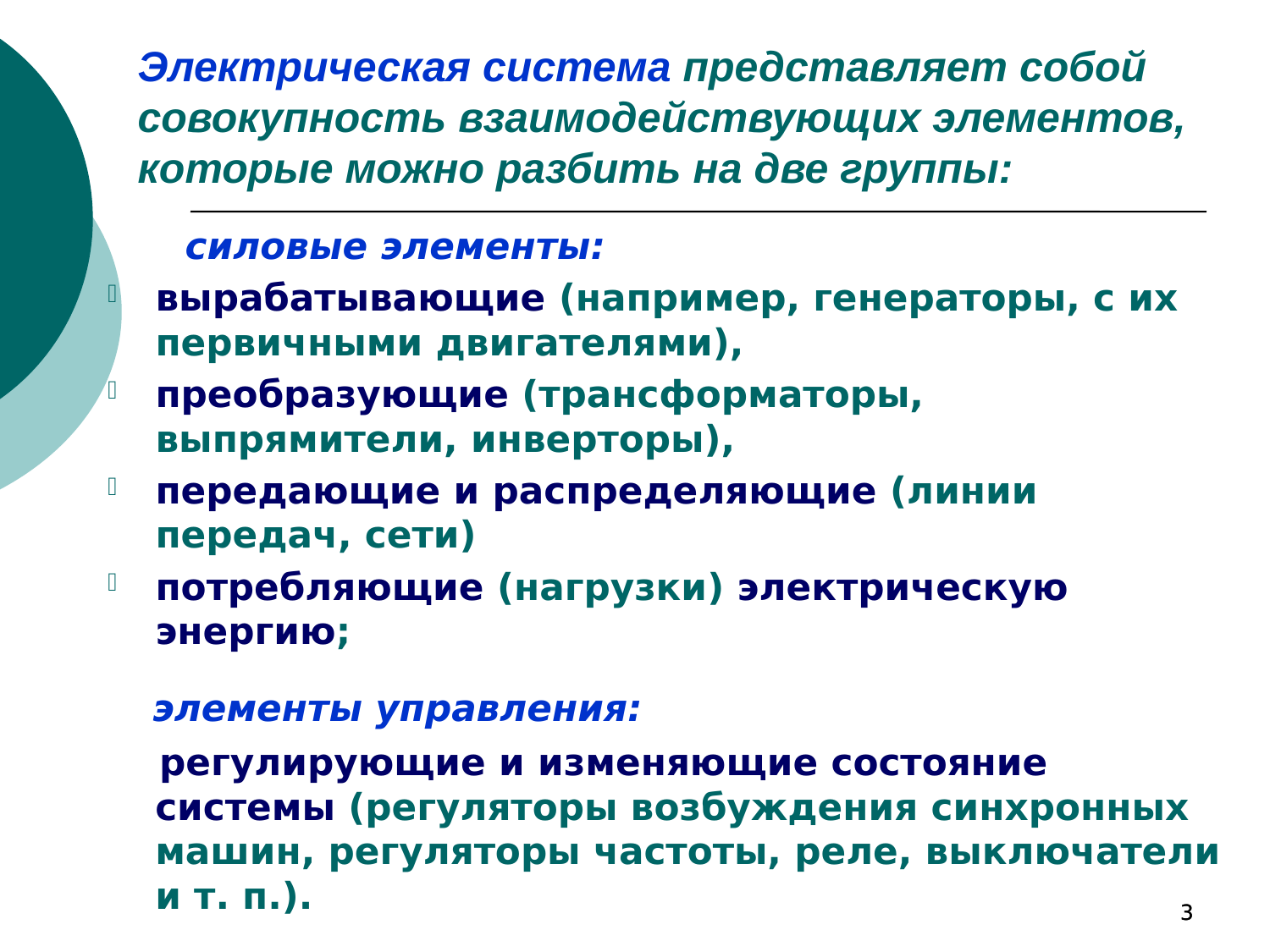

Электрическая система представляет собой совокупность взаимодействующих элементов, которые можно разбить на две группы:
      силовые элементы:
вырабатывающие (например, генераторы, с их первичными двигателями),
преобразующие (трансформаторы, выпрямители, инверторы),
передающие и распределяющие (линии передач, сети)
потребляющие (нагрузки) электрическую энергию;
    элементы управления:
    регулирующие и изменяющие состояние системы (регуляторы возбуждения синхронных машин, регуляторы частоты, реле, выключатели и т. п.).
3
3